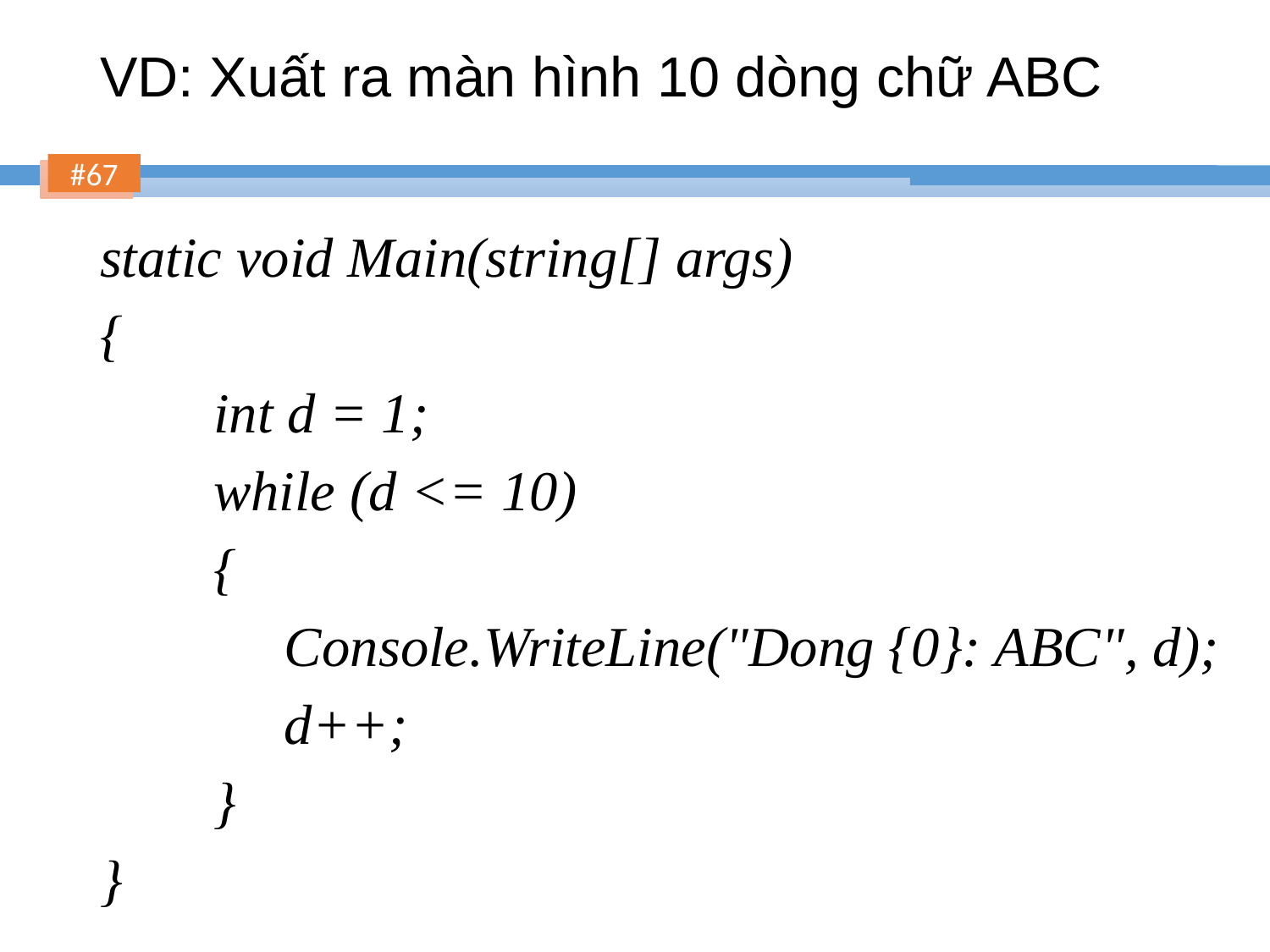

# VD: Xuất ra màn hình 10 dòng chữ ABC
static void Main(string[] args)
{
        int d = 1;
        while (d <= 10)
        {
             Console.WriteLine("Dong {0}: ABC", d);
             d++;
        }
}